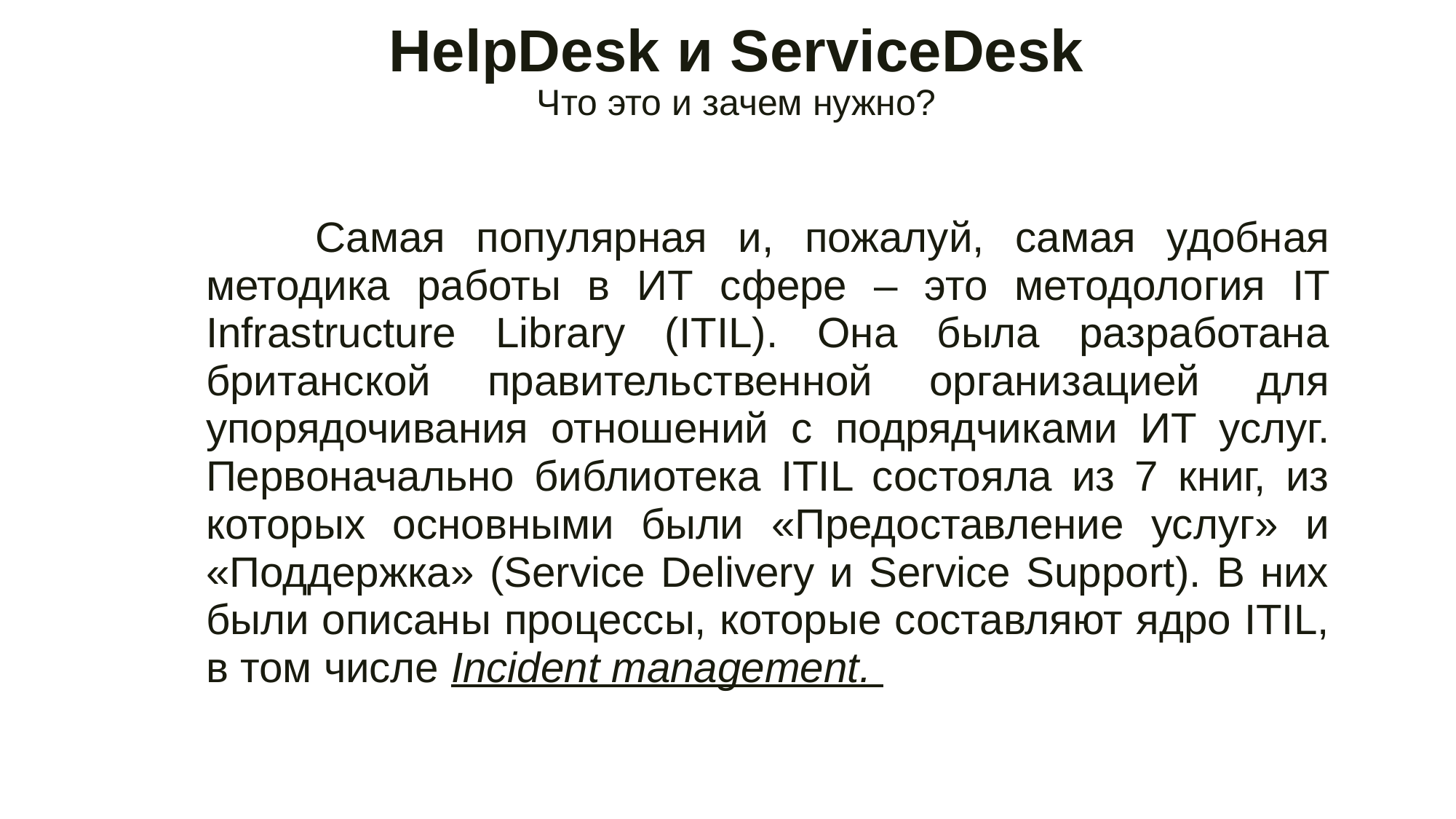

# HelpDesk и ServiceDesk Что это и зачем нужно?
	Самая популярная и, пожалуй, самая удобная методика работы в ИТ сфере – это методология IT Infrastructure Library (ITIL). Она была разработана британской правительственной организацией для упорядочивания отношений с подрядчиками ИТ услуг. Первоначально библиотека ITIL состояла из 7 книг, из которых основными были «Предоставление услуг» и «Поддержка» (Service Delivery и Service Support). В них были описаны процессы, которые составляют ядро ITIL, в том числе Incident management.